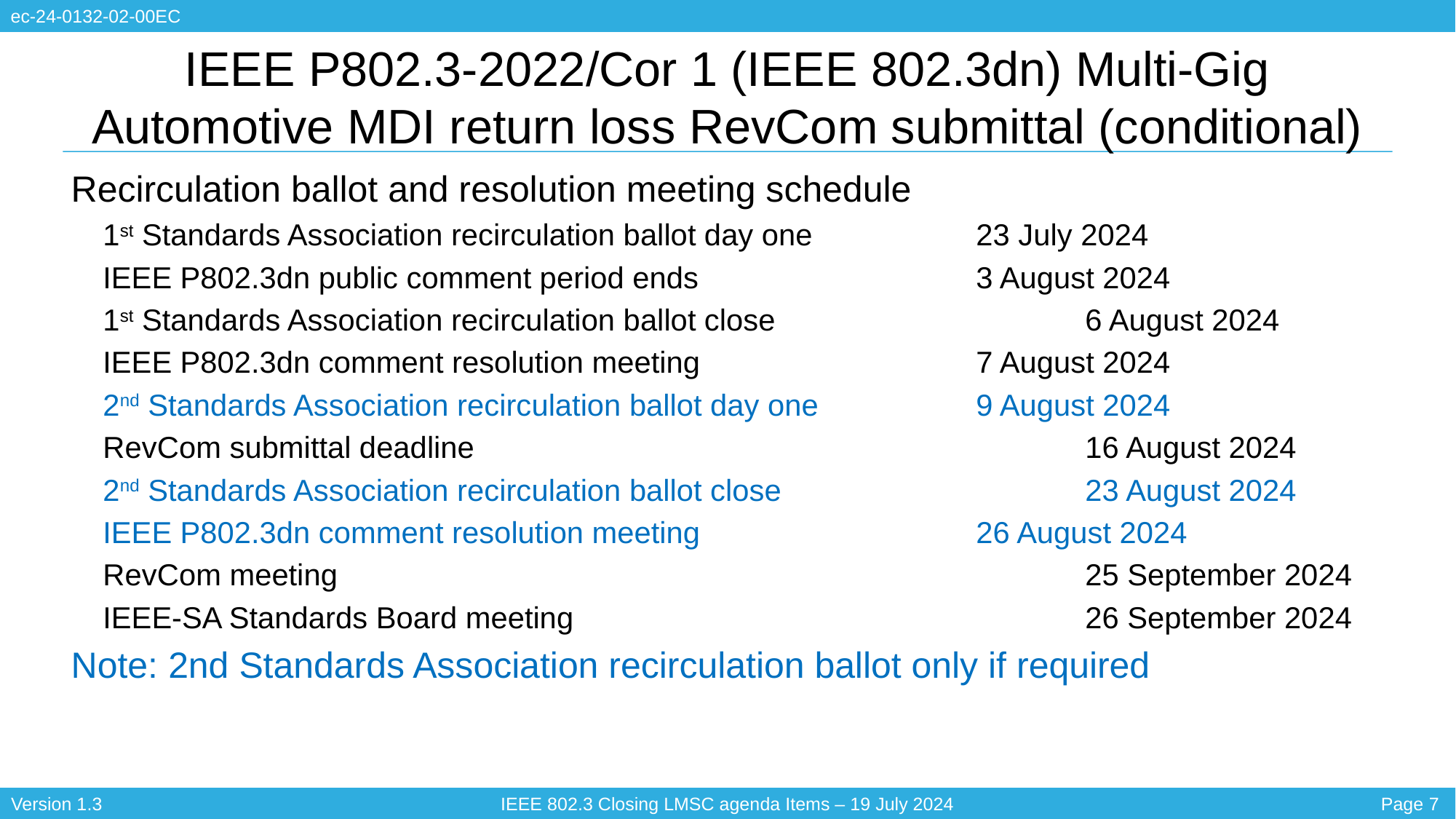

# IEEE P802.3-2022/Cor 1 (IEEE 802.3dn) Multi-Gig Automotive MDI return loss RevCom submittal (conditional)
Recirculation ballot and resolution meeting schedule
1st Standards Association recirculation ballot day one		23 July 2024
IEEE P802.3dn public comment period ends			3 August 2024
1st Standards Association recirculation ballot close			6 August 2024
IEEE P802.3dn comment resolution meeting			7 August 2024
2nd Standards Association recirculation ballot day one		9 August 2024
RevCom submittal deadline						16 August 2024
2nd Standards Association recirculation ballot close			23 August 2024
IEEE P802.3dn comment resolution meeting			26 August 2024
RevCom meeting							25 September 2024
IEEE-SA Standards Board meeting					26 September 2024
Note: 2nd Standards Association recirculation ballot only if required